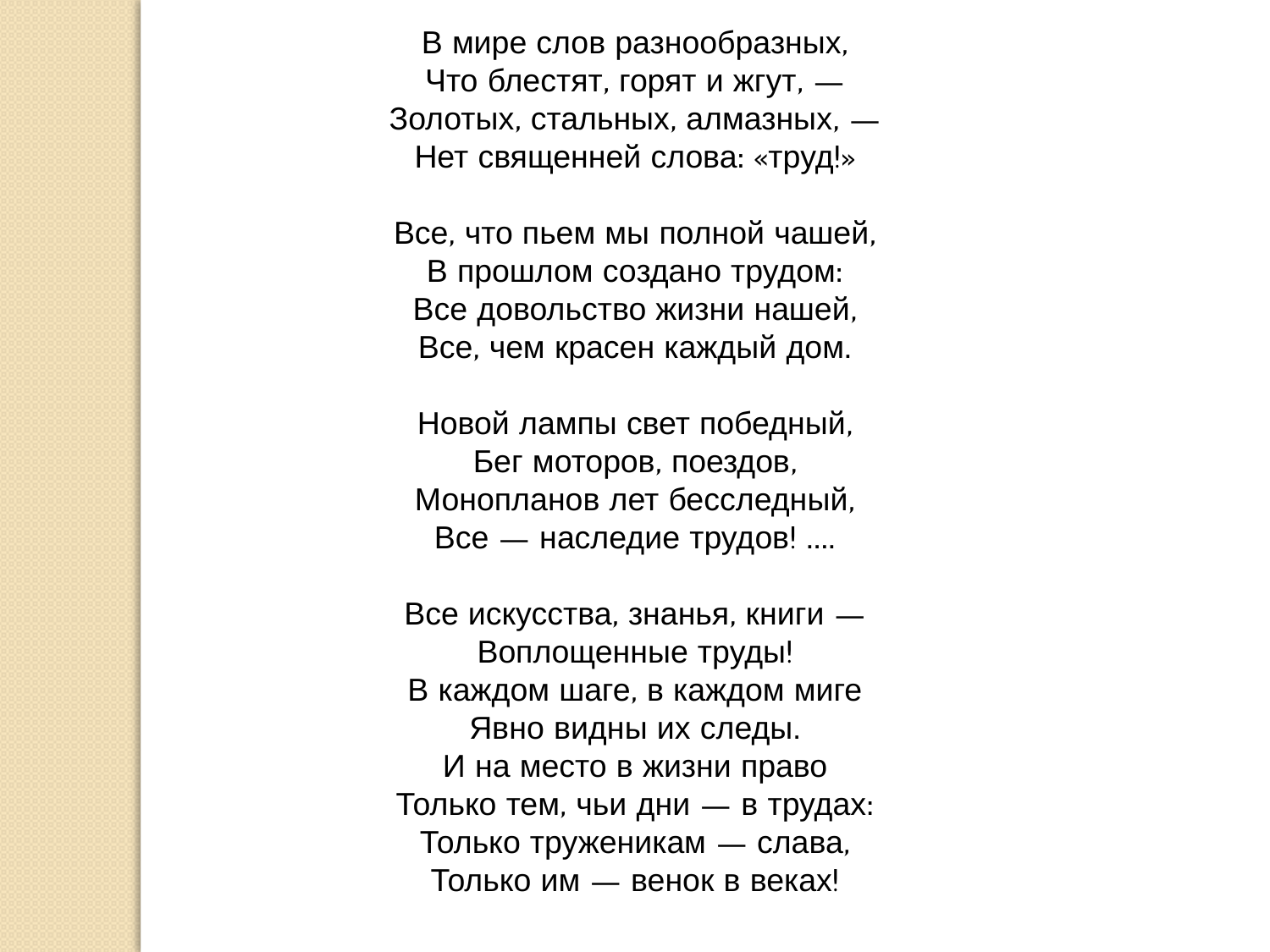

В мире слов разнообразных,
Что блестят, горят и жгут, —
Золотых, стальных, алмазных, —
Нет священней слова: «труд!»

Все, что пьем мы полной чашей,
В прошлом создано трудом:
Все довольство жизни нашей,
Все, чем красен каждый дом.

Новой лампы свет победный,
Бег моторов, поездов,
Монопланов лет бесследный,
Все — наследие трудов! ….

Все искусства, знанья, книги —
Воплощенные труды!
В каждом шаге, в каждом миге
Явно видны их следы.
И на место в жизни право
Только тем, чьи дни — в трудах:
Только труженикам — слава,
Только им — венок в веках!